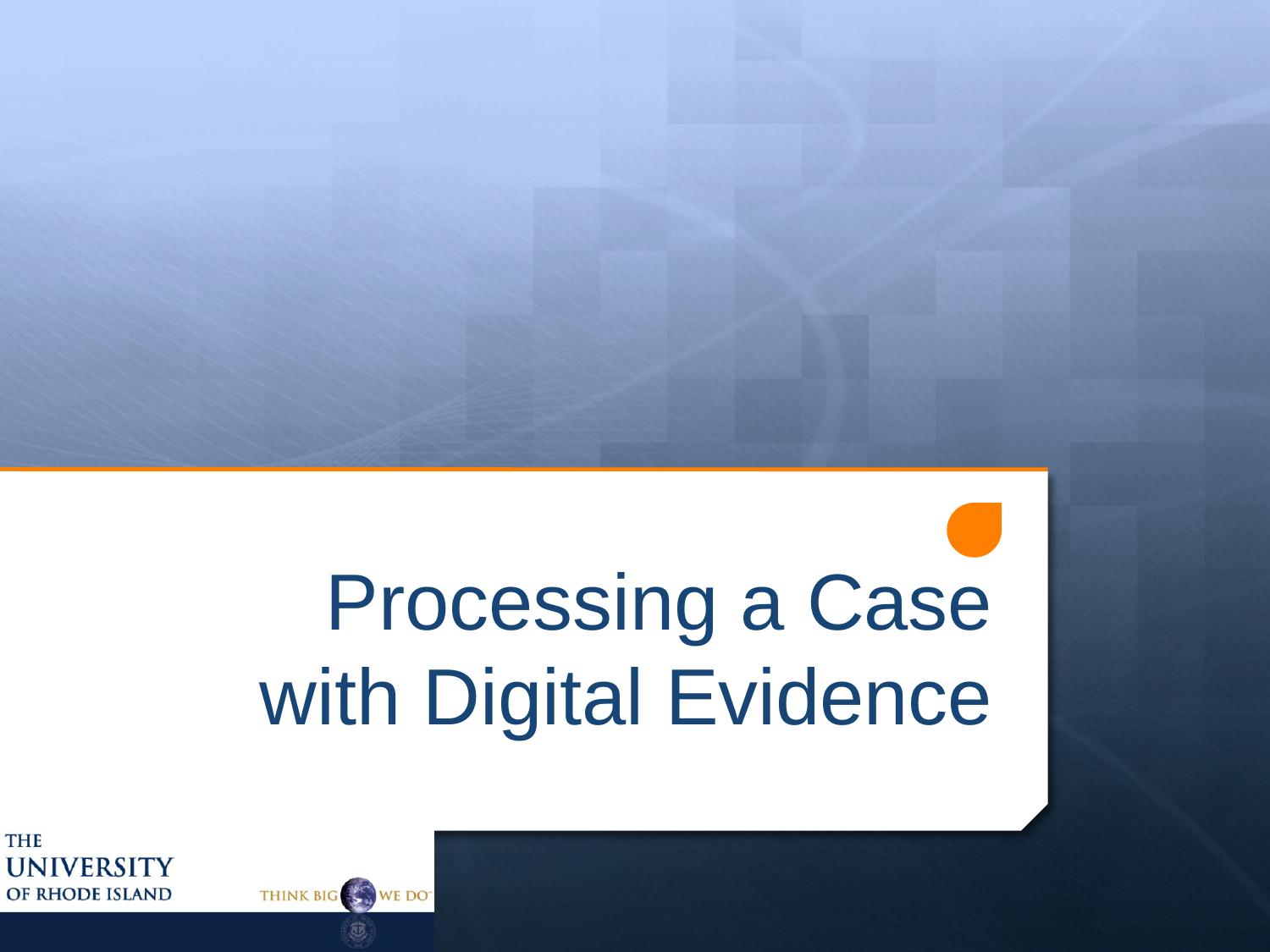

# Processing a Case with Digital Evidence